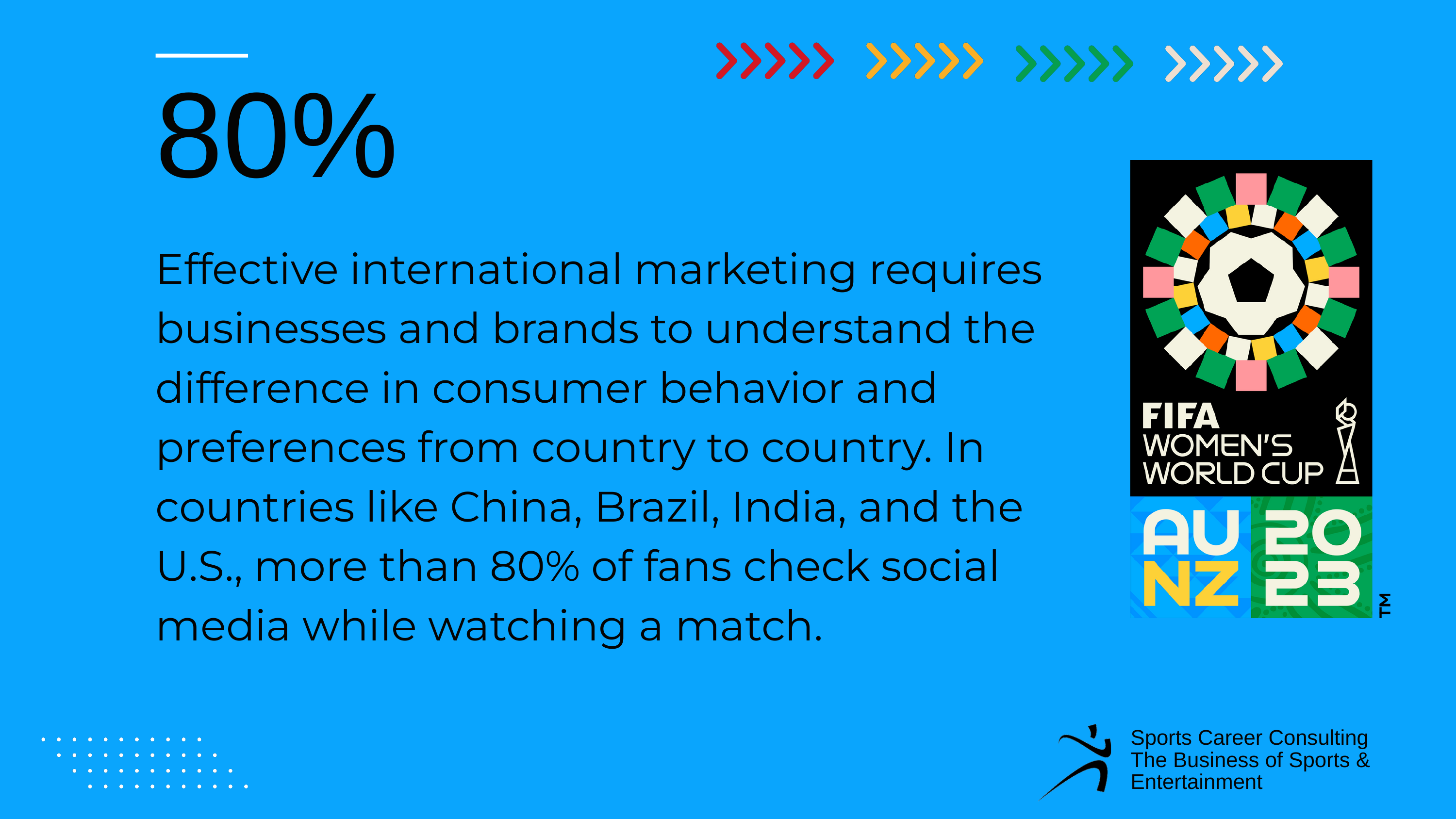

80%

Effective international marketing requires businesses and brands to understand the difference in consumer behavior and preferences from country to country. In countries like China, Brazil, India, and the U.S., more than 80% of fans check social media while watching a match.

Sports Career Consulting
The Business of Sports & Entertainment